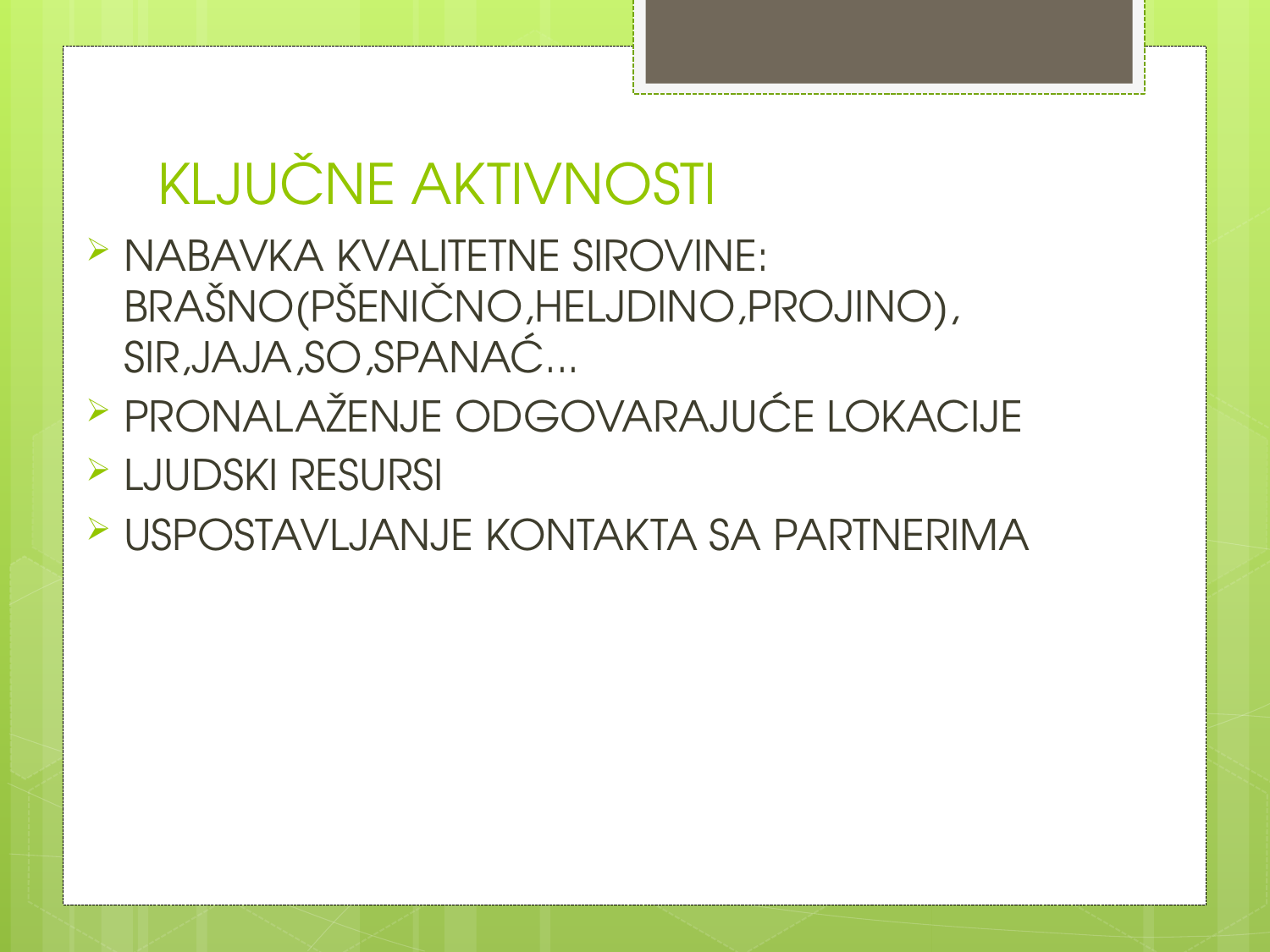

# KLJUČNE AKTIVNOSTI
NABAVKA KVALITETNE SIROVINE: BRAŠNO(PŠENIČNO,HELJDINO,PROJINO), SIR,JAJA,SO,SPANAĆ...
PRONALAŽENJE ODGOVARAJUĆE LOKACIJE
LJUDSKI RESURSI
USPOSTAVLJANJE KONTAKTA SA PARTNERIMA